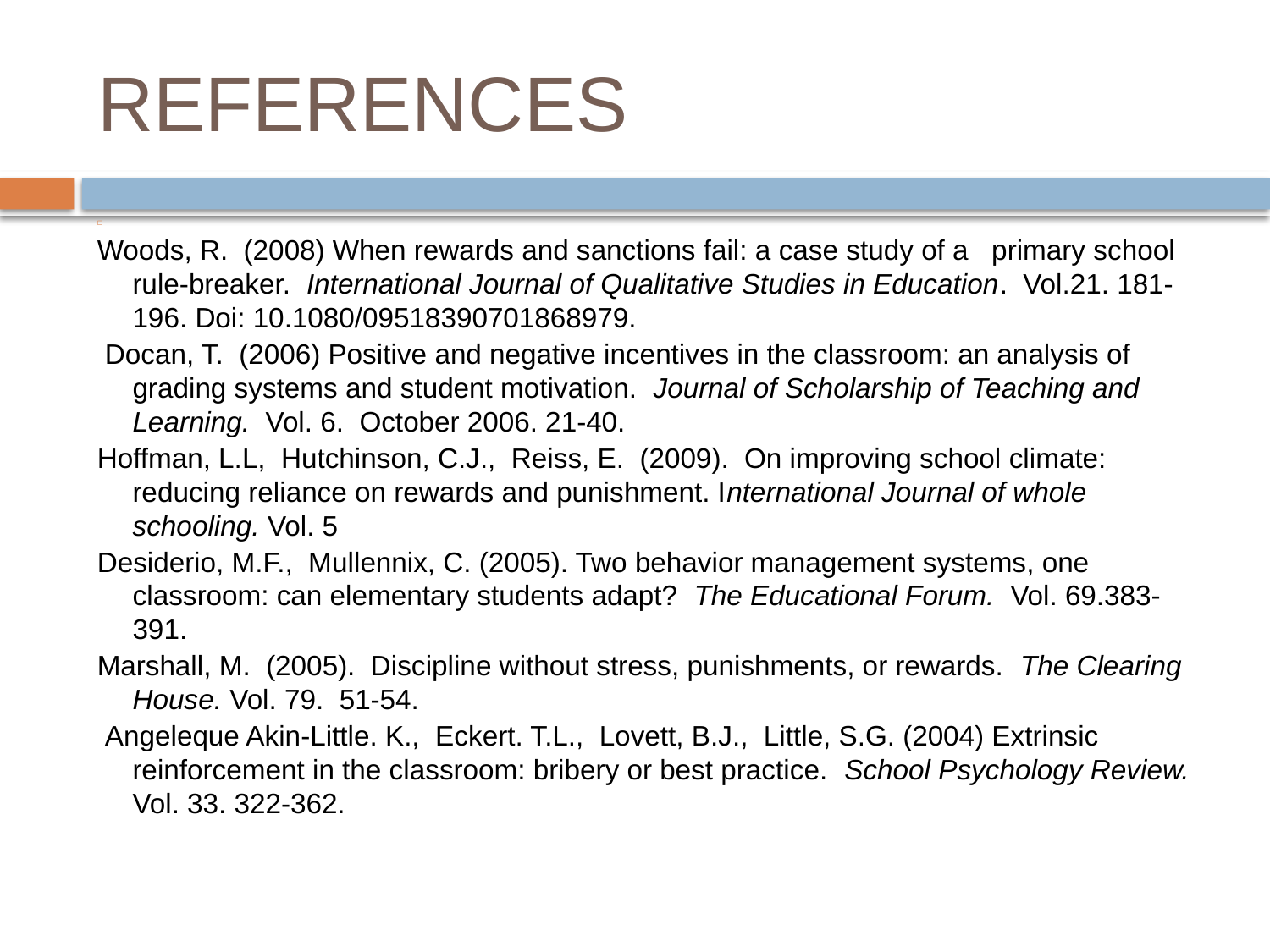

# REFERENCES

Woods, R.  (2008) When rewards and sanctions fail: a case study of a   primary school rule-breaker.  International Journal of Qualitative Studies in Education.  Vol.21. 181-196. Doi: 10.1080/09518390701868979.
 Docan, T.  (2006) Positive and negative incentives in the classroom: an analysis of grading systems and student motivation.  Journal of Scholarship of Teaching and Learning.  Vol. 6.  October 2006. 21-40.
Hoffman, L.L,  Hutchinson, C.J.,  Reiss, E.  (2009).  On improving school climate: reducing reliance on rewards and punishment. International Journal of whole schooling. Vol. 5
Desiderio, M.F.,  Mullennix, C. (2005). Two behavior management systems, one classroom: can elementary students adapt?  The Educational Forum.  Vol. 69.383-391.
Marshall, M.  (2005).  Discipline without stress, punishments, or rewards.  The Clearing House. Vol. 79.  51-54.
 Angeleque Akin-Little. K.,  Eckert. T.L.,  Lovett, B.J.,  Little, S.G. (2004) Extrinsic reinforcement in the classroom: bribery or best practice.  School Psychology Review.  Vol. 33. 322-362.